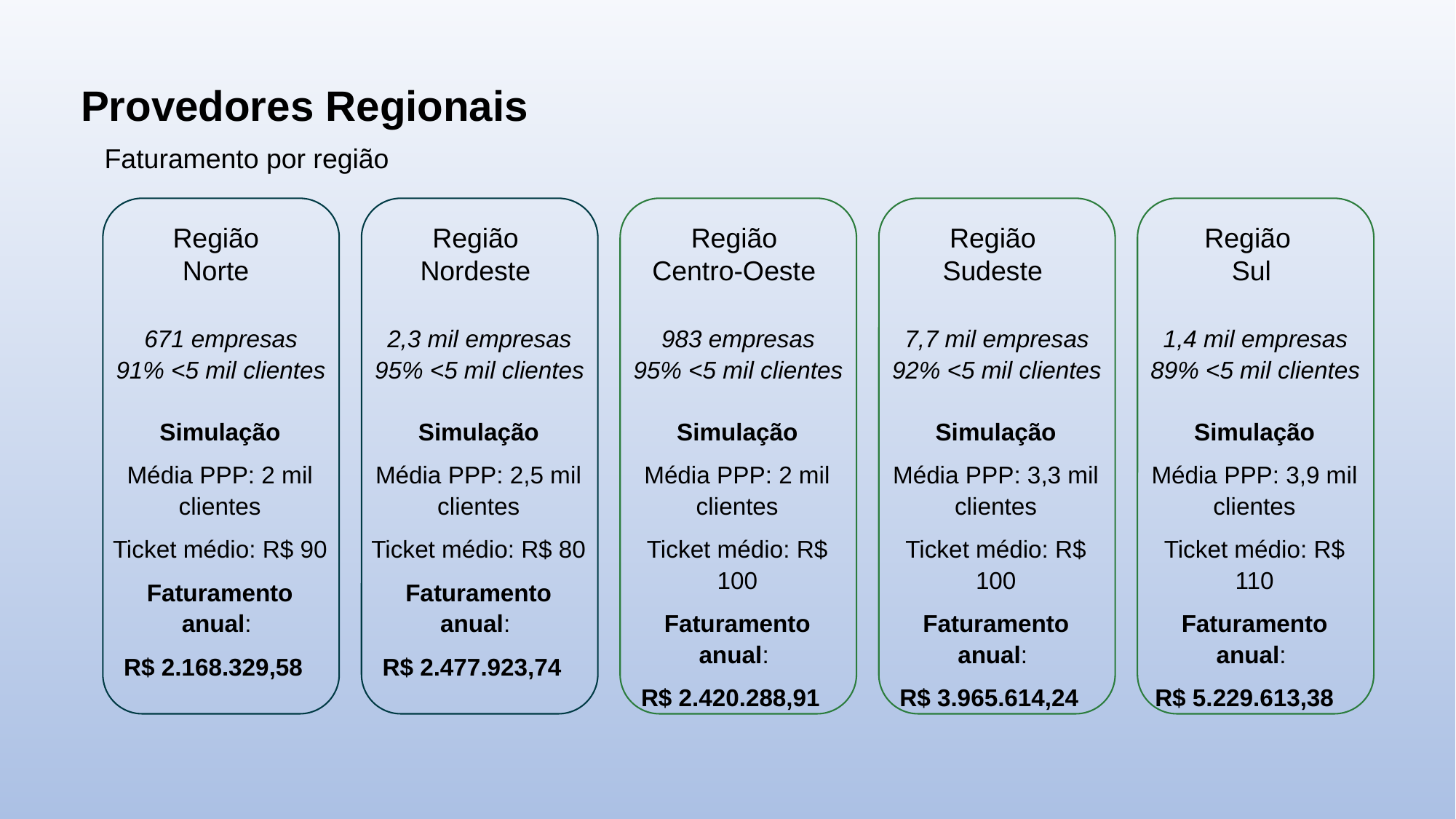

Provedores Regionais
Faturamento por região

Região Norte
Região Nordeste
Região Centro-Oeste
Região Sudeste
Região
Sul
671 empresas
91% <5 mil clientes
2,3 mil empresas
95% <5 mil clientes
983 empresas
95% <5 mil clientes
7,7 mil empresas
92% <5 mil clientes
1,4 mil empresas
89% <5 mil clientes
Simulação
Média PPP: 2 mil clientes
Ticket médio: R$ 90
Faturamento anual:
R$ 2.168.329,58
Simulação
Média PPP: 2,5 mil clientes
Ticket médio: R$ 80
Faturamento anual:
R$ 2.477.923,74
Simulação
Média PPP: 2 mil clientes
Ticket médio: R$ 100
Faturamento anual:
R$ 2.420.288,91
Simulação
Média PPP: 3,3 mil clientes
Ticket médio: R$ 100
Faturamento anual:
R$ 3.965.614,24
Simulação
Média PPP: 3,9 mil clientes
Ticket médio: R$ 110
Faturamento anual:
R$ 5.229.613,38